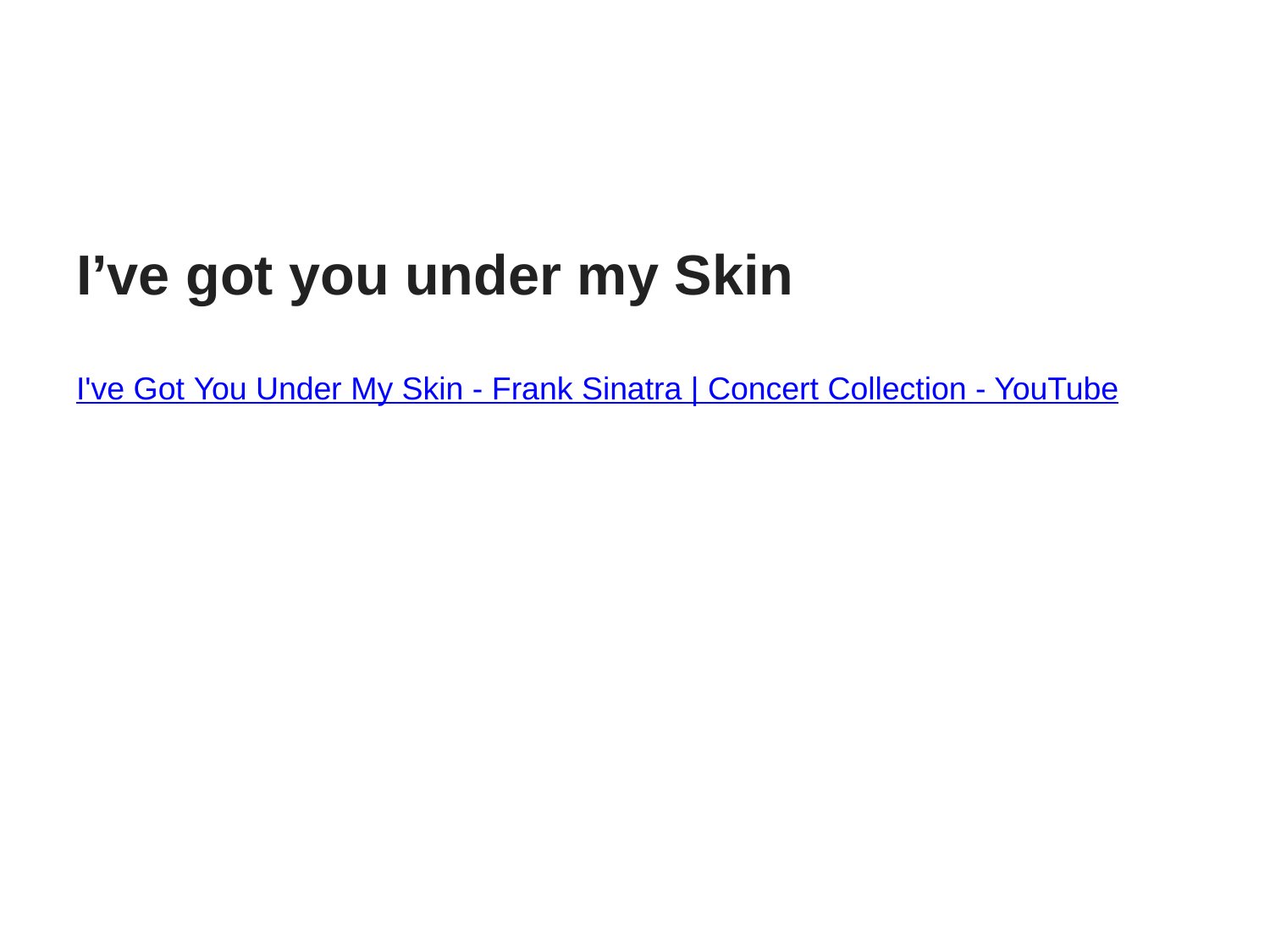

I’ve got you under my Skin

I've Got You Under My Skin - Frank Sinatra | Concert Collection - YouTube